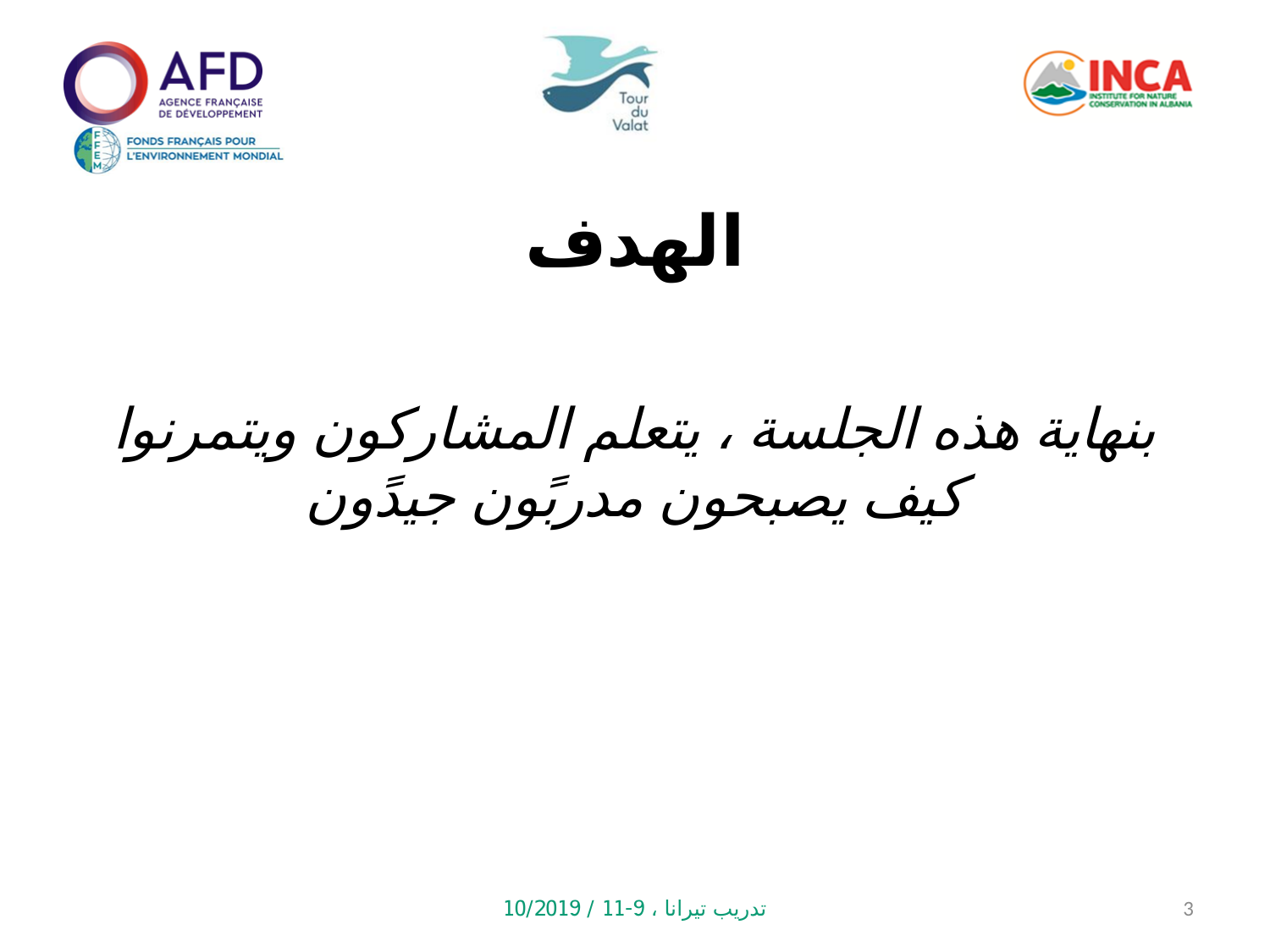

# الهدف

بنهاية هذه الجلسة ، يتعلم المشاركون ويتمرنوا كيف يصبحون مدربًون جيدًون
تدريب تيرانا ، 9-11 / 10/2019
3